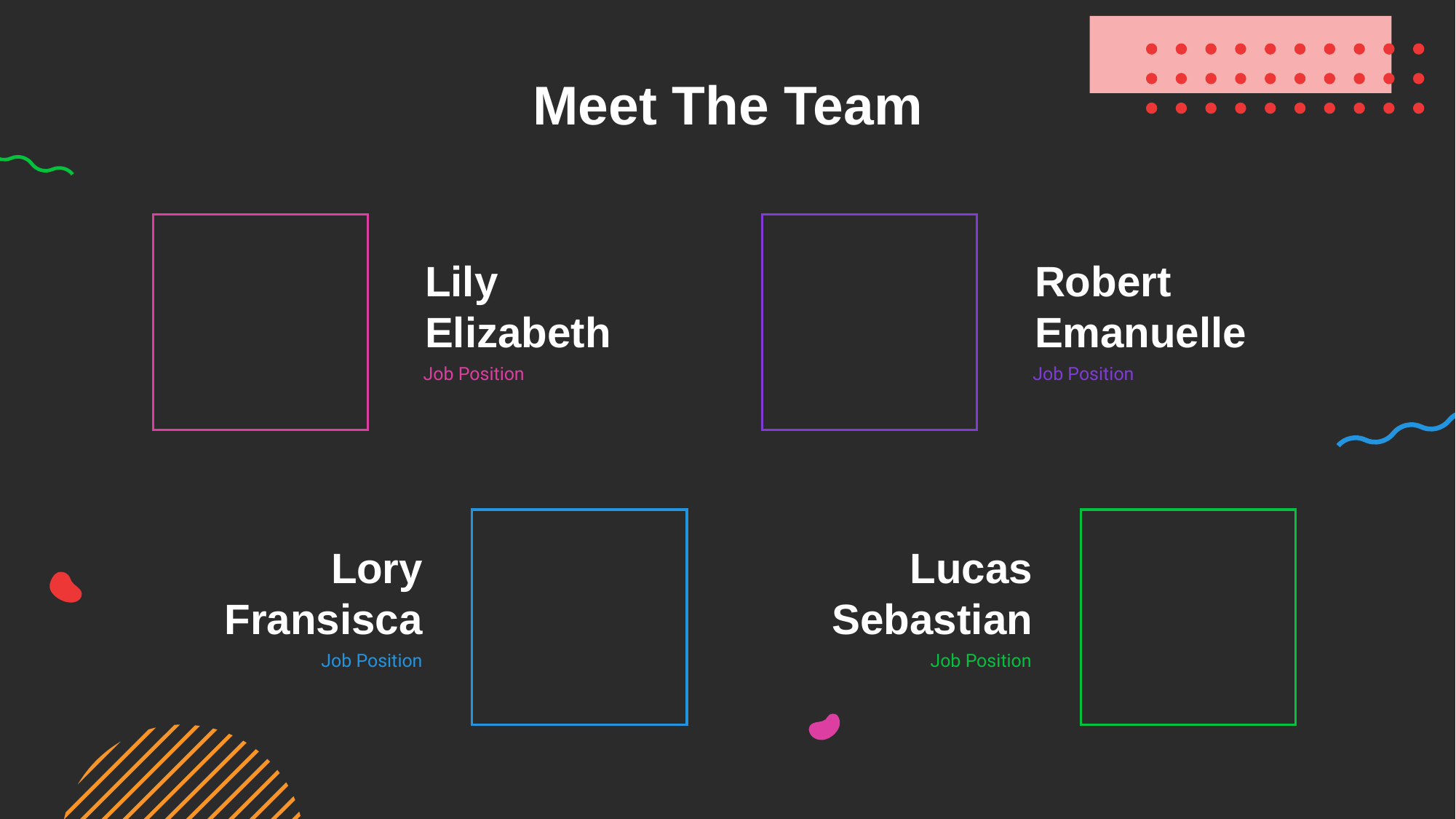

# Meet The Team

Lily
Elizabeth
Robert
Emanuelle
Job Position
Job Position

Lory
Fransisca
Lucas
Sebastian

Job Position
Job Position